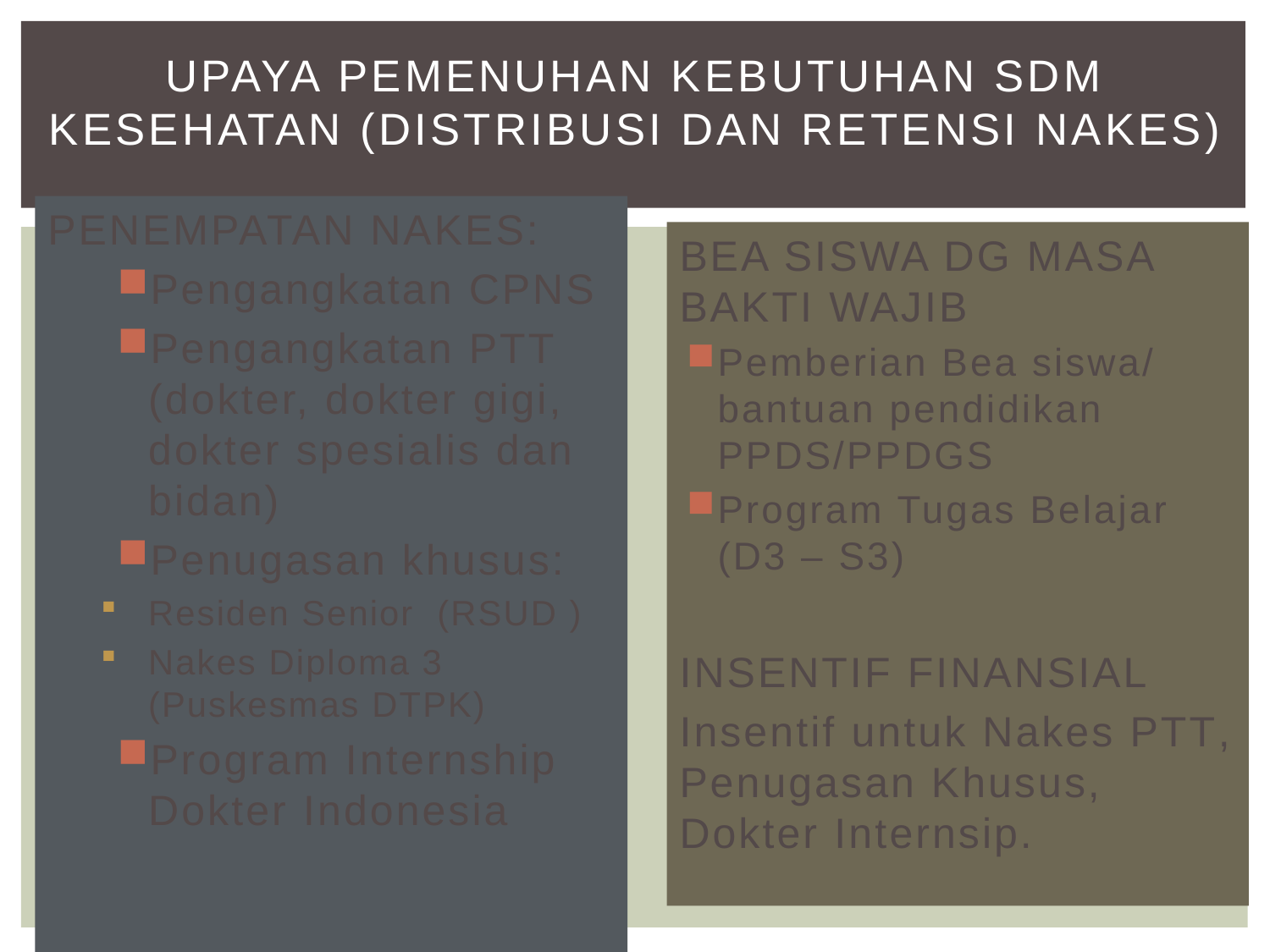

# UPAYA PEMENUHAN KEBUTUHAN SDM KESEHATAN (Distribusi dan Retensi Nakes)
PENEMPATAN NAKES:
Pengangkatan CPNS
Pengangkatan PTT (dokter, dokter gigi, dokter spesialis dan bidan)
Penugasan khusus:
Residen Senior  (RSUD )
Nakes Diploma 3 (Puskesmas DTPK)
Program Internship Dokter Indonesia

BEA SISWA DG MASA BAKTI WAJIB
Pemberian Bea siswa/ bantuan pendidikan PPDS/PPDGS
Program Tugas Belajar  (D3 – S3)

INSENTIF FINANSIAL
Insentif untuk Nakes PTT, Penugasan Khusus, Dokter Internsip.